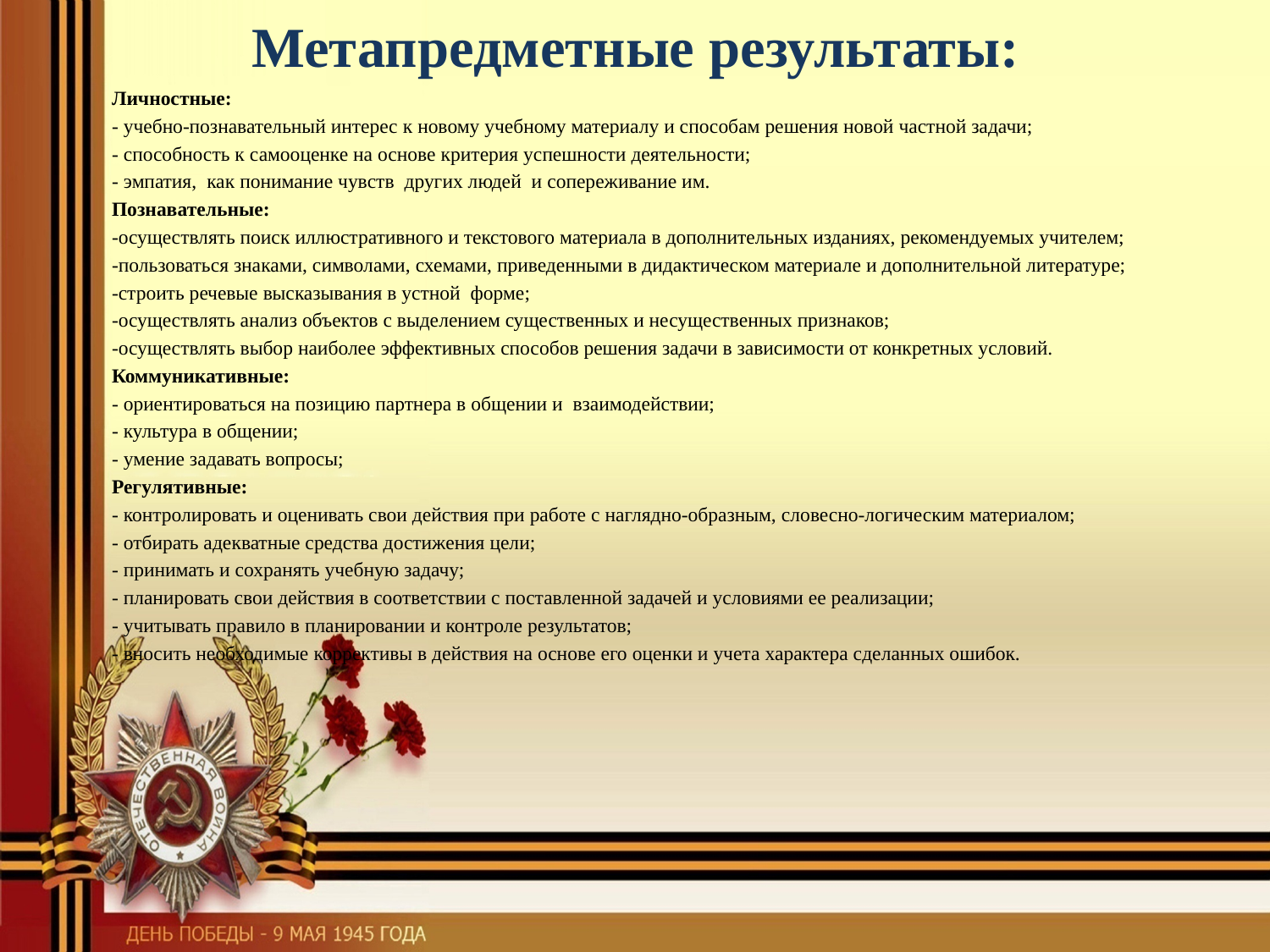

# Метапредметные результаты:
Личностные:
- учебно-познавательный интерес к новому учебному материалу и способам решения новой частной задачи;
- способность к самооценке на основе критерия успешности деятельности;
- эмпатия,  как понимание чувств  других людей  и сопереживание им.
Познавательные:
-осуществлять поиск иллюстративного и текстового материала в дополнительных изданиях, рекомендуемых учителем;
-пользоваться знаками, символами, схемами, приведенными в дидактическом материале и дополнительной литературе;
-строить речевые высказывания в устной  форме;
-осуществлять анализ объектов с выделением существенных и несущественных признаков;
-осуществлять выбор наиболее эффективных способов решения задачи в зависимости от конкретных условий.
Коммуникативные:
- ориентироваться на позицию партнера в общении и  взаимодействии;
- культура в общении;
- умение задавать вопросы;
Регулятивные:
- контролировать и оценивать свои действия при работе с наглядно-образным, словесно-логическим материалом;
- отбирать адекватные средства достижения цели;
- принимать и сохранять учебную задачу;
- планировать свои действия в соответствии с поставленной задачей и условиями ее реализации;
- учитывать правило в планировании и контроле результатов;
- вносить необходимые коррективы в действия на основе его оценки и учета характера сделанных ошибок.